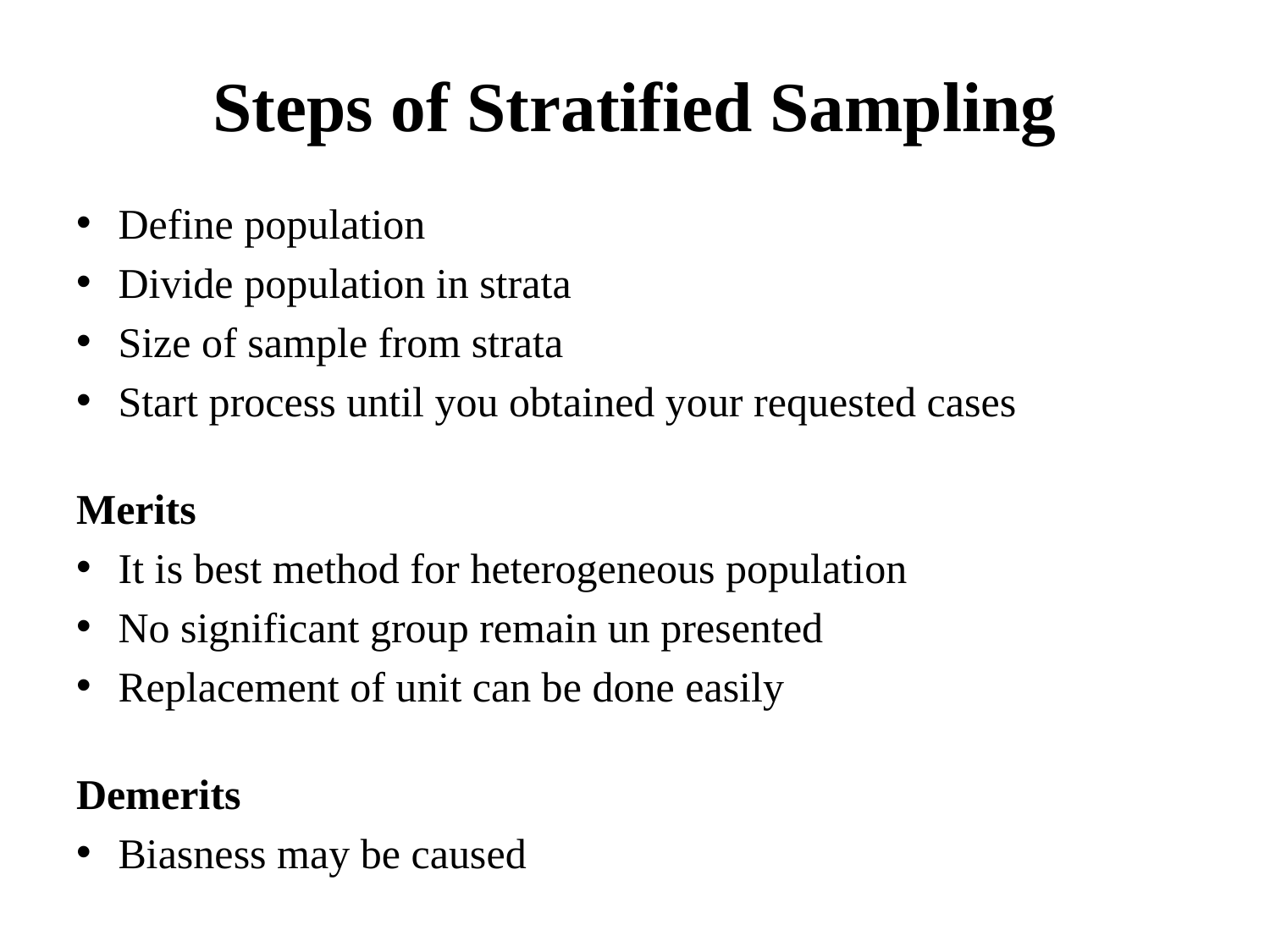

# Steps of Stratified Sampling
Define population
Divide population in strata
Size of sample from strata
Start process until you obtained your requested cases

Merits
It is best method for heterogeneous population
No significant group remain un presented
Replacement of unit can be done easily

Demerits
Biasness may be caused